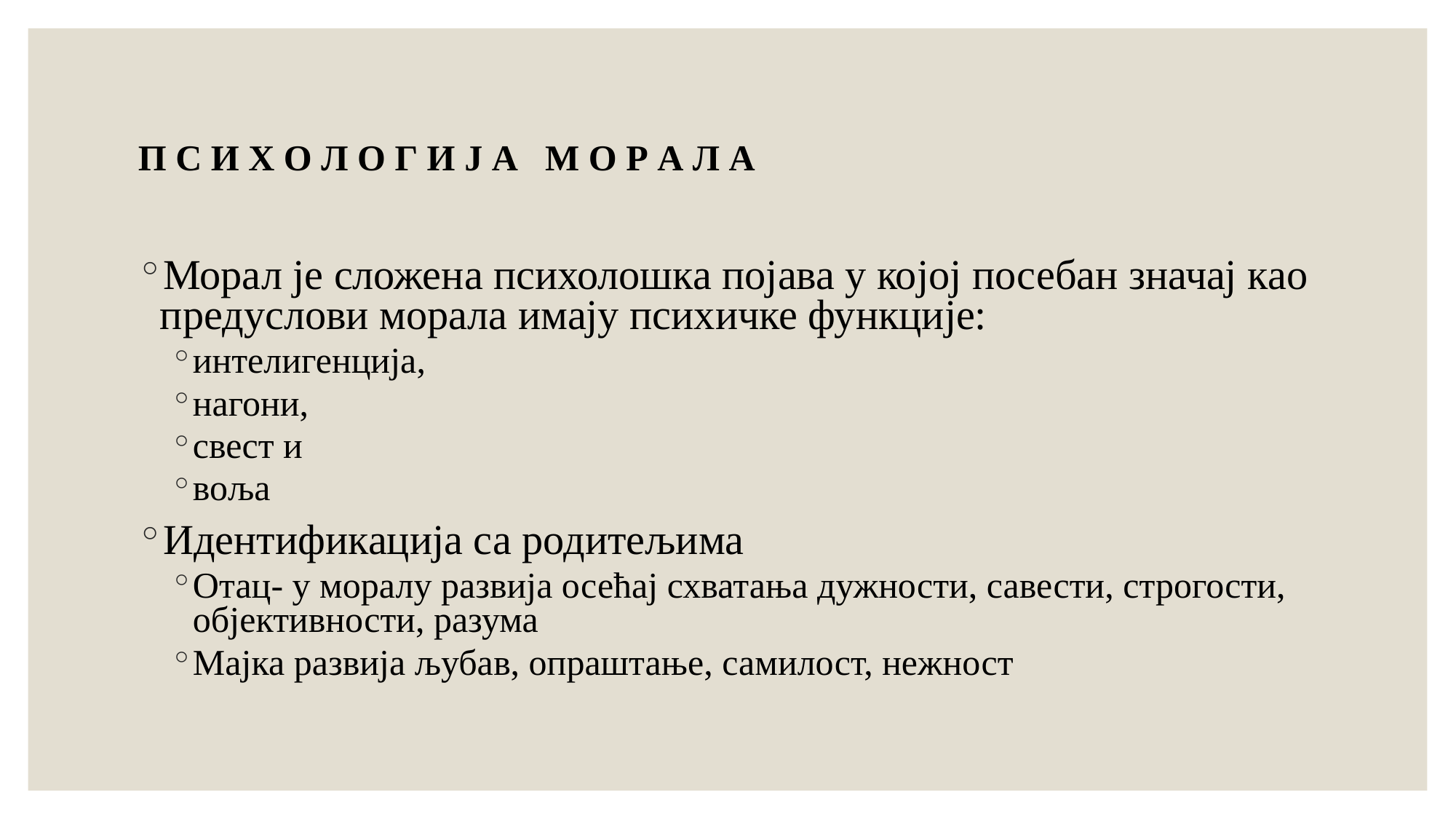

# П С И Х О Л О Г И Ј А   М О Р А Л А
Морал је сложена психолошка појава у којој посебан значај као предуслови морала имају психичке функције:
интелигенција,
нагони,
свест и
воља
Идентификација са родитељима
Отац- у моралу развија осећај схватања дужности, савести, строгости, објективности, разума
Мајка развија љубав, опраштање, самилост, нежност